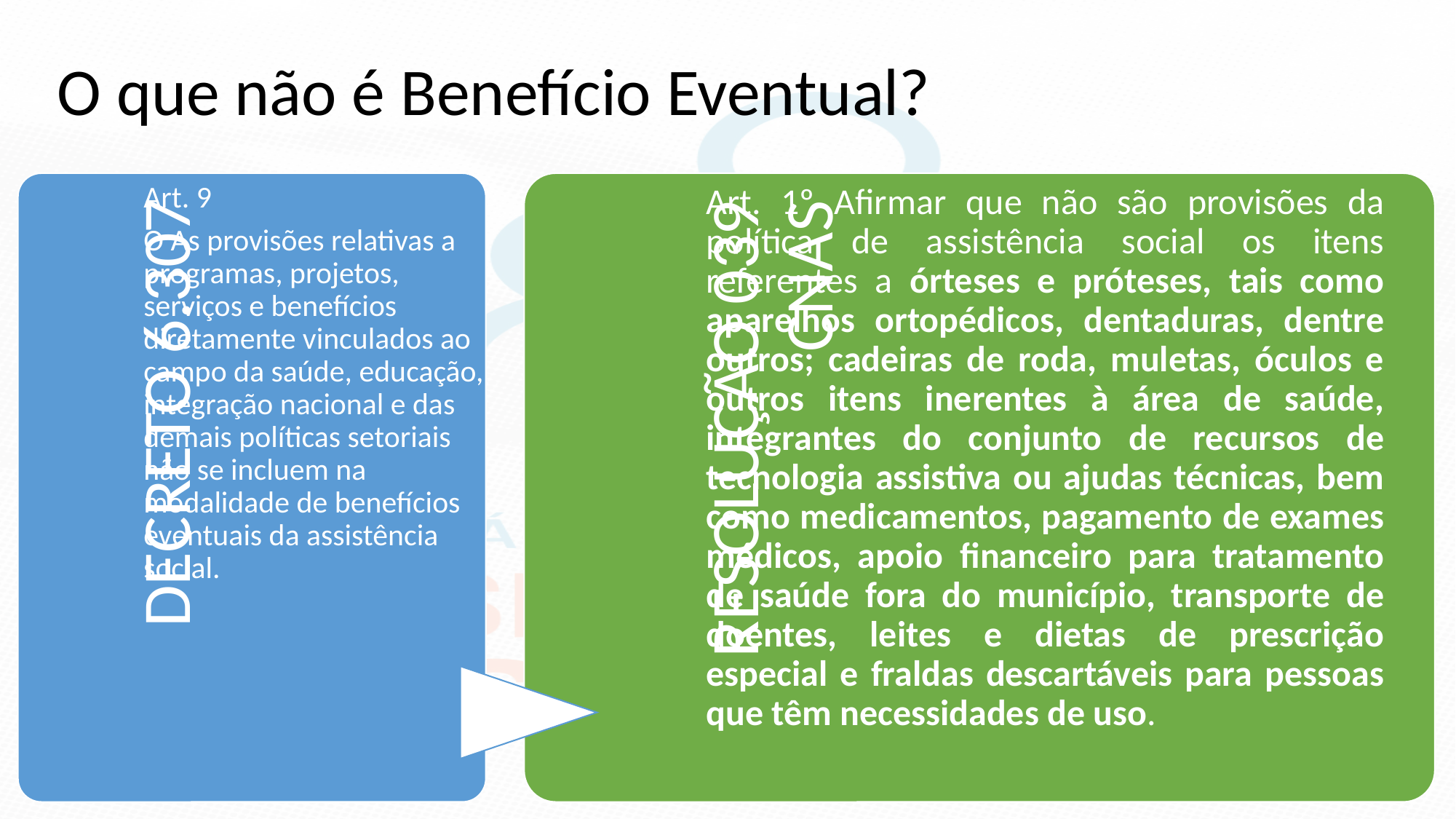

# O que não é Benefício Eventual?
DECRETO 6.307
Art. 9
O As provisões relativas a programas, projetos, serviços e benefícios diretamente vinculados ao campo da saúde, educação, integração nacional e das demais políticas setoriais não se incluem na modalidade de benefícios eventuais da assistência social.
RESOLUÇÃO 039 CNAS
Art. 1º Afirmar que não são provisões da política de assistência social os itens referentes a órteses e próteses, tais como aparelhos ortopédicos, dentaduras, dentre outros; cadeiras de roda, muletas, óculos e outros itens inerentes à área de saúde, integrantes do conjunto de recursos de tecnologia assistiva ou ajudas técnicas, bem como medicamentos, pagamento de exames médicos, apoio financeiro para tratamento de saúde fora do município, transporte de doentes, leites e dietas de prescrição especial e fraldas descartáveis para pessoas que têm necessidades de uso.